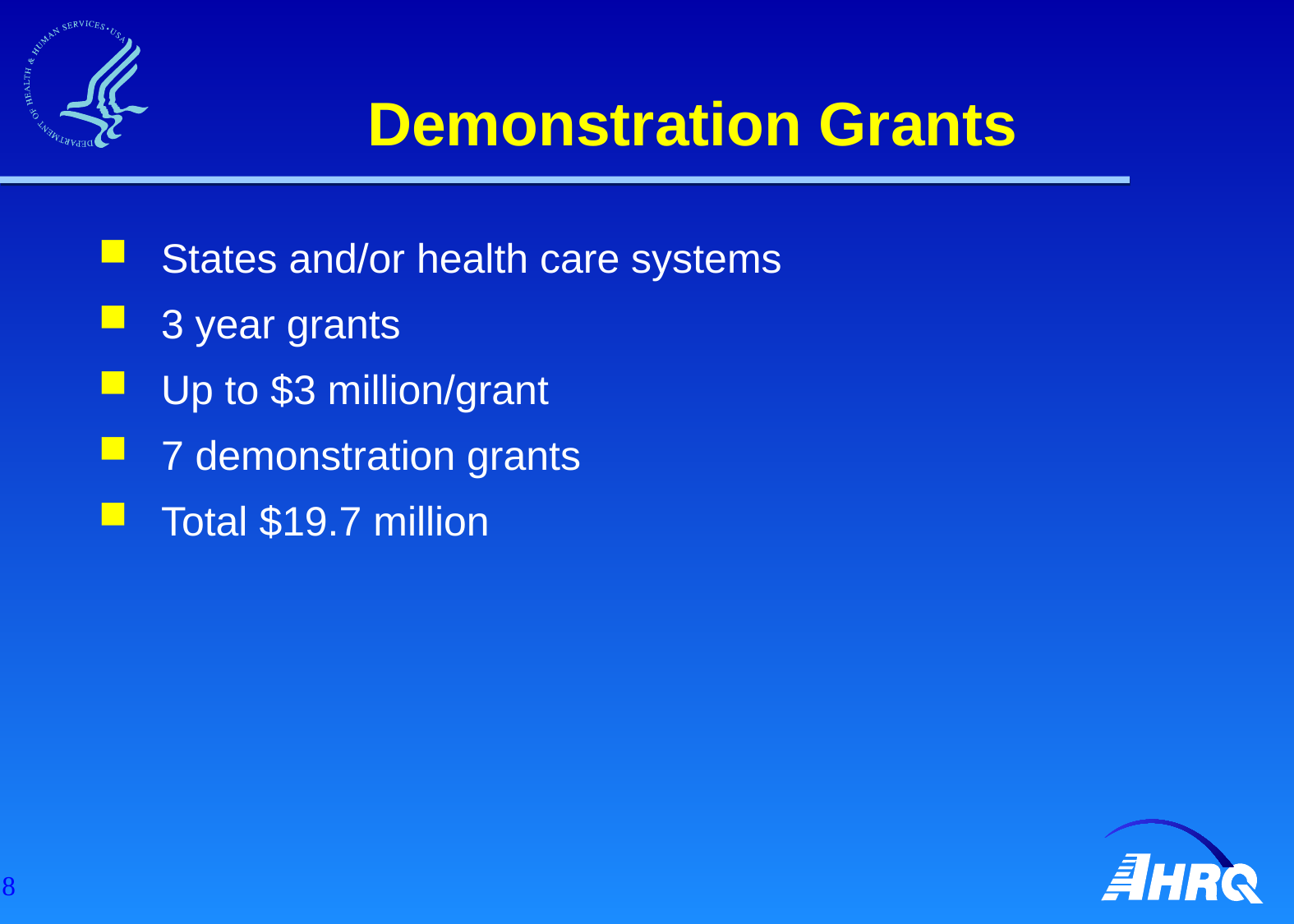

# Demonstration Grants
States and/or health care systems
3 year grants
Up to $3 million/grant
7 demonstration grants
Total $19.7 million